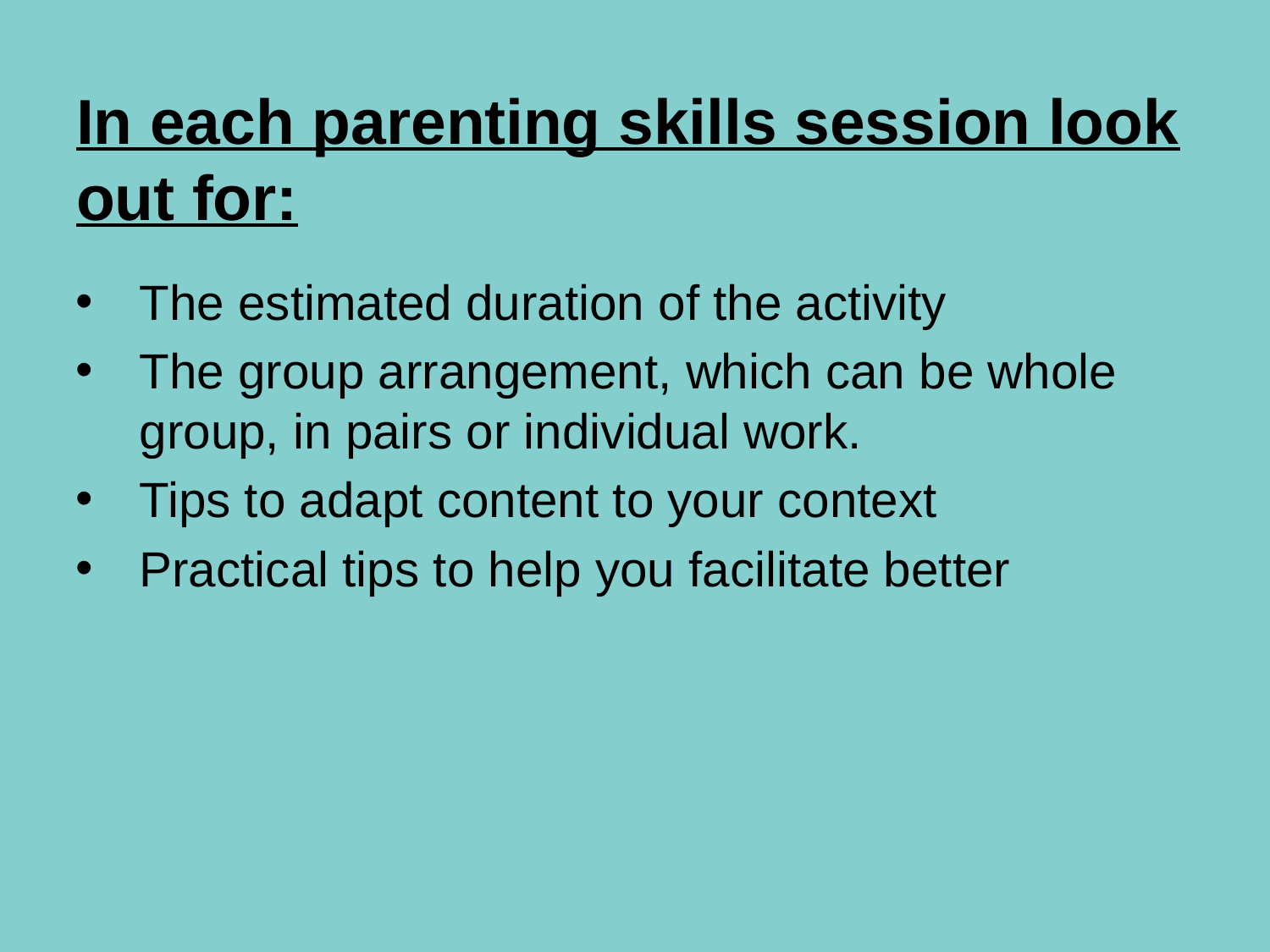

# In each parenting skills session look out for:
The estimated duration of the activity
The group arrangement, which can be whole group, in pairs or individual work.
Tips to adapt content to your context
Practical tips to help you facilitate better